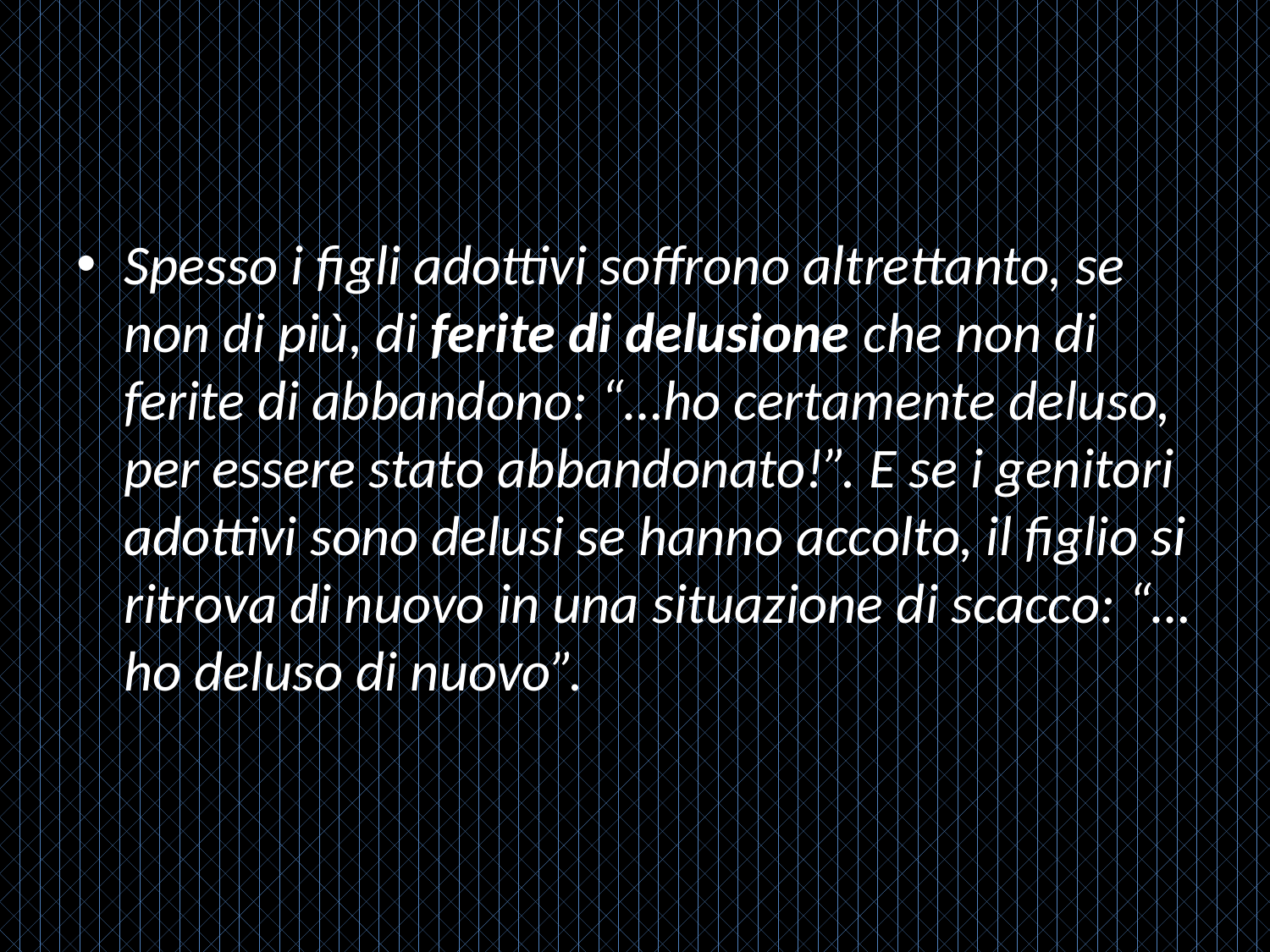

#
Spesso i figli adottivi soffrono altrettanto, se non di più, di ferite di delusione che non di ferite di abbandono: “…ho certamente deluso, per essere stato abbandonato!”. E se i genitori adottivi sono delusi se hanno accolto, il figlio si ritrova di nuovo in una situazione di scacco: “…ho deluso di nuovo”.